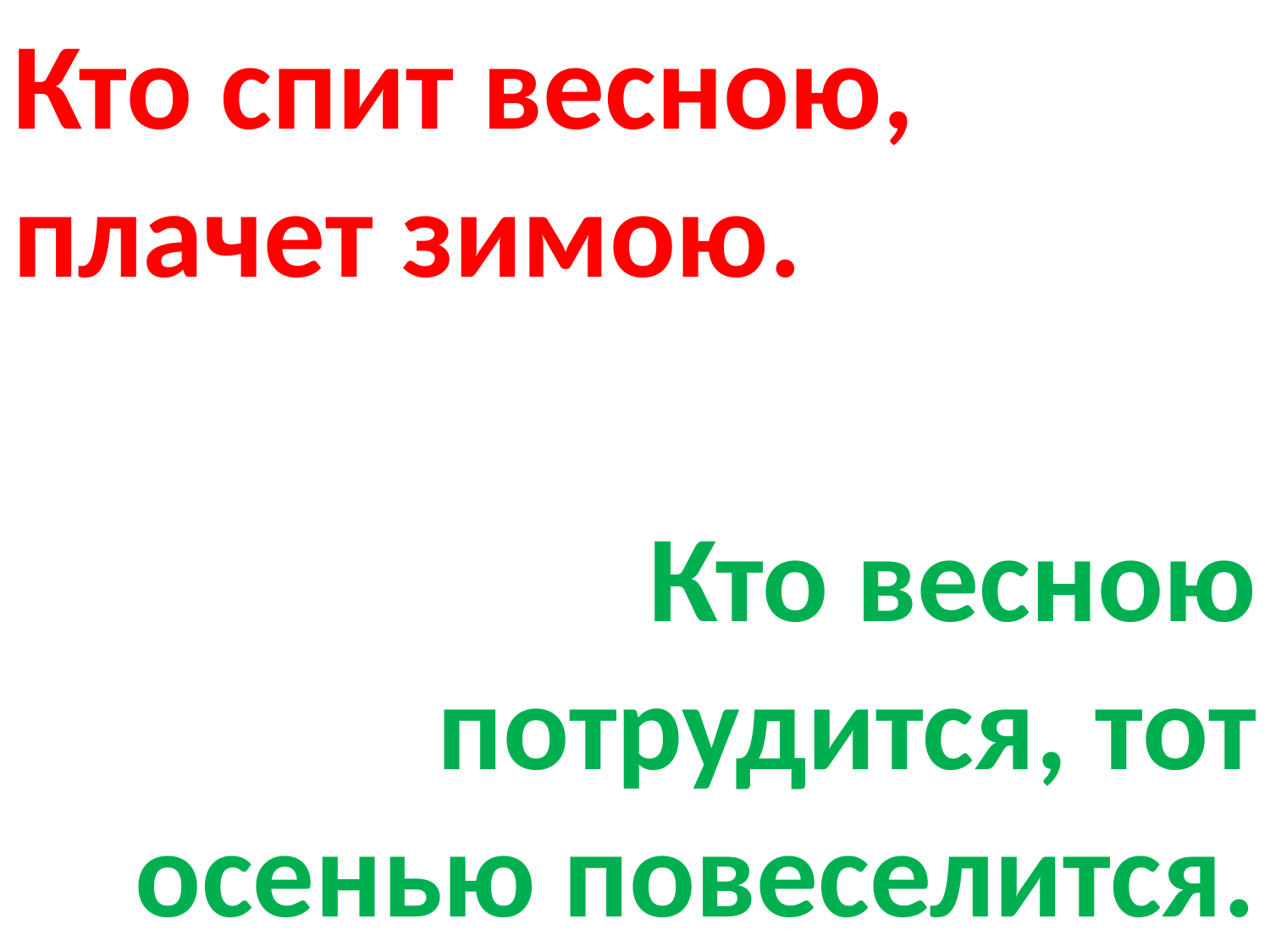

Кто спит весною, плачет зимою.

Кто весною потрудится, тот осенью повеселится.